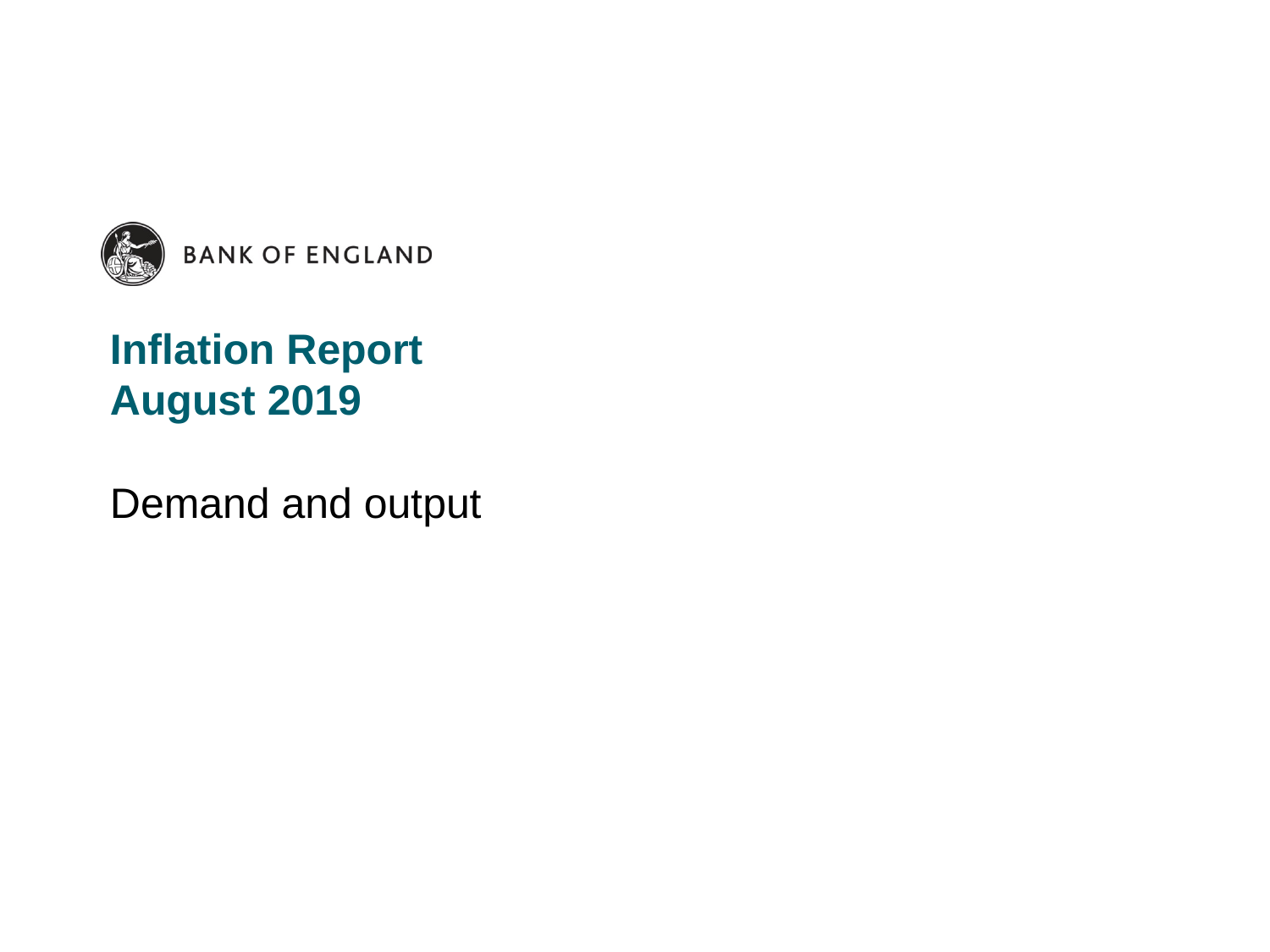

# Inflation Report August 2019
Demand and output